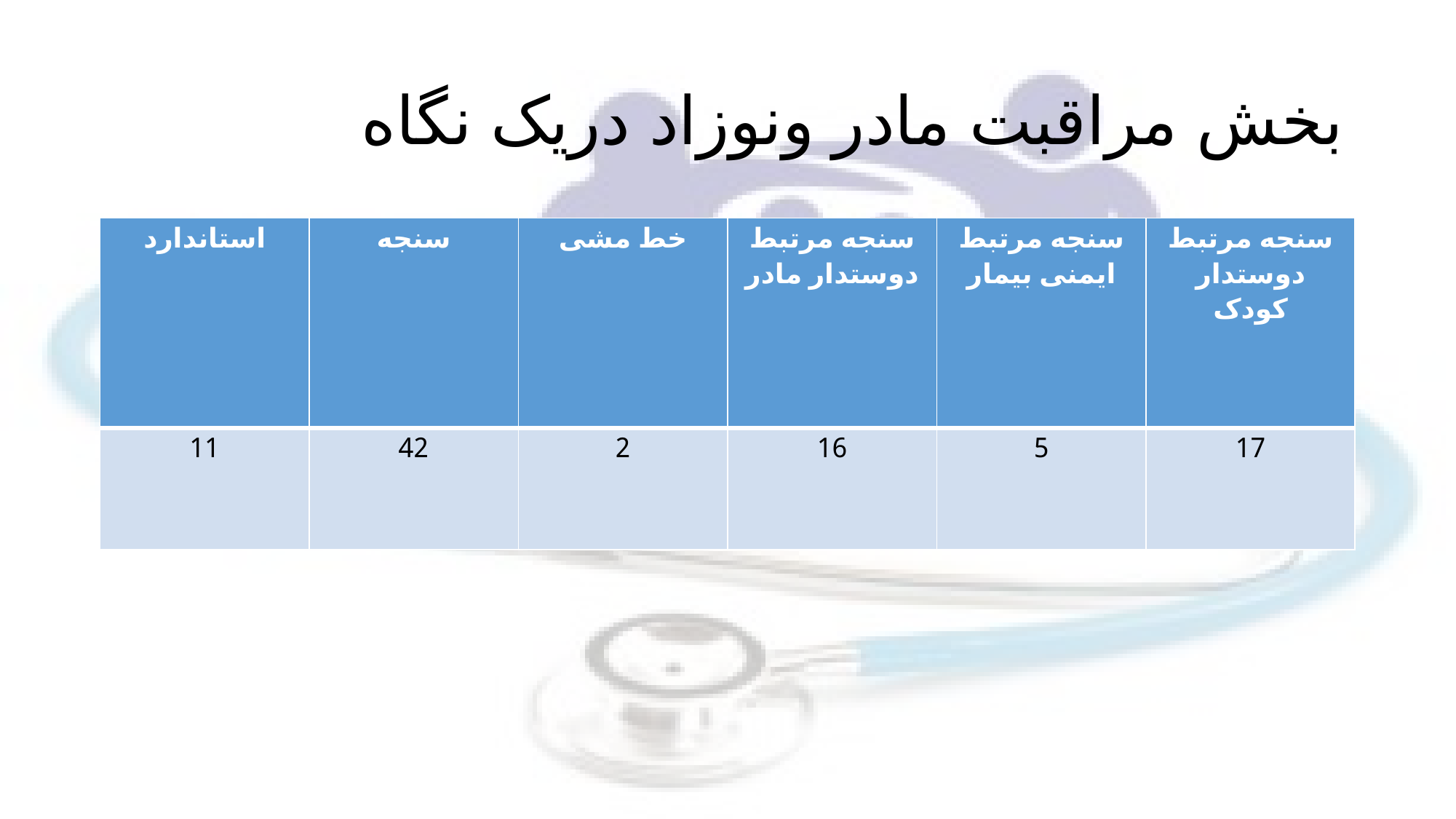

# بخش مراقبت مادر ونوزاد دریک نگاه
| استاندارد | سنجه | خط مشی | سنجه مرتبط دوستدار مادر | سنجه مرتبط ایمنی بیمار | سنجه مرتبط دوستدار کودک |
| --- | --- | --- | --- | --- | --- |
| 11 | 42 | 2 | 16 | 5 | 17 |